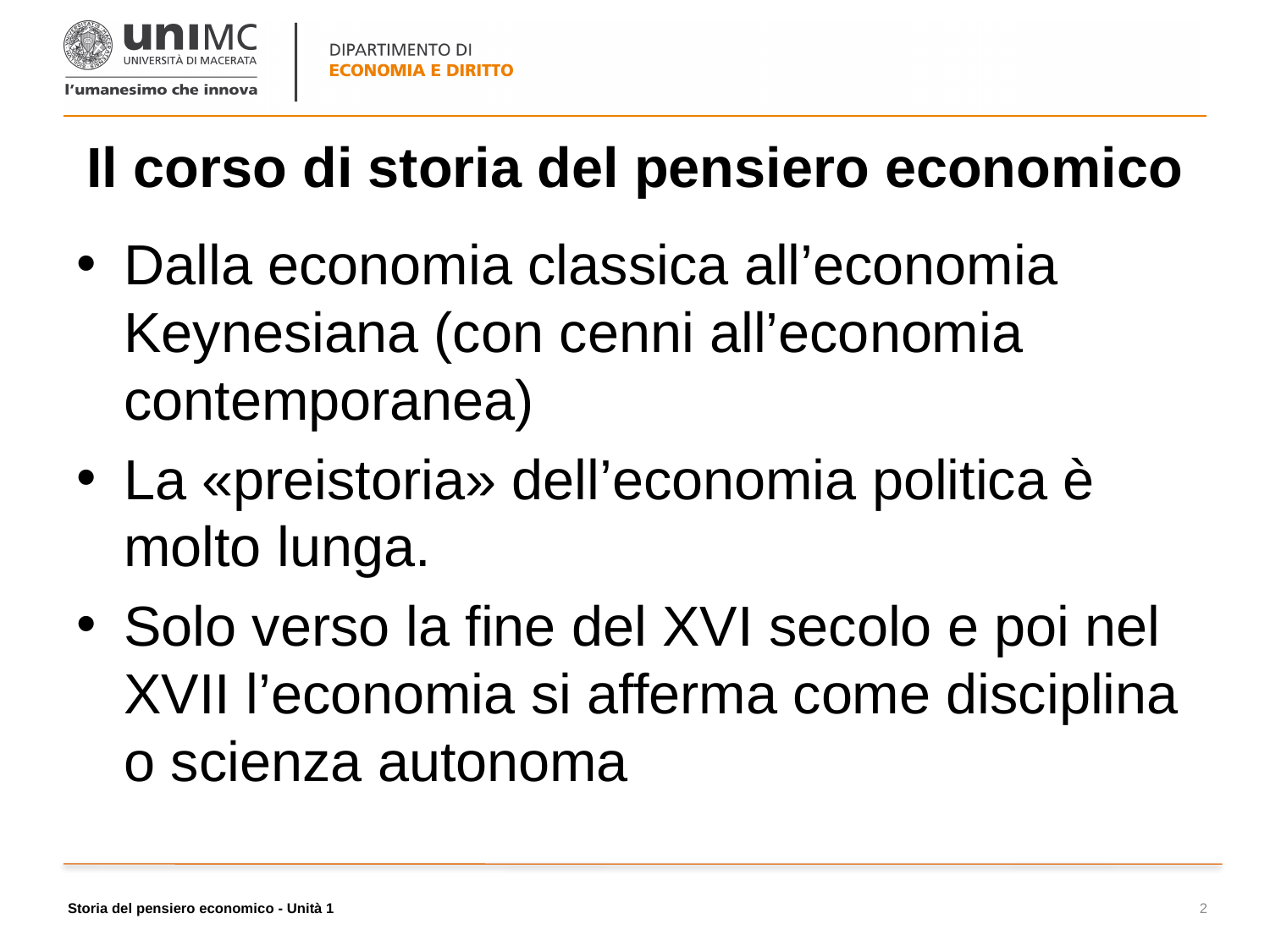

# Il corso di storia del pensiero economico
Dalla economia classica all’economia Keynesiana (con cenni all’economia contemporanea)
La «preistoria» dell’economia politica è molto lunga.
Solo verso la fine del XVI secolo e poi nel XVII l’economia si afferma come disciplina o scienza autonoma
Storia del pensiero economico - Unità 1
2